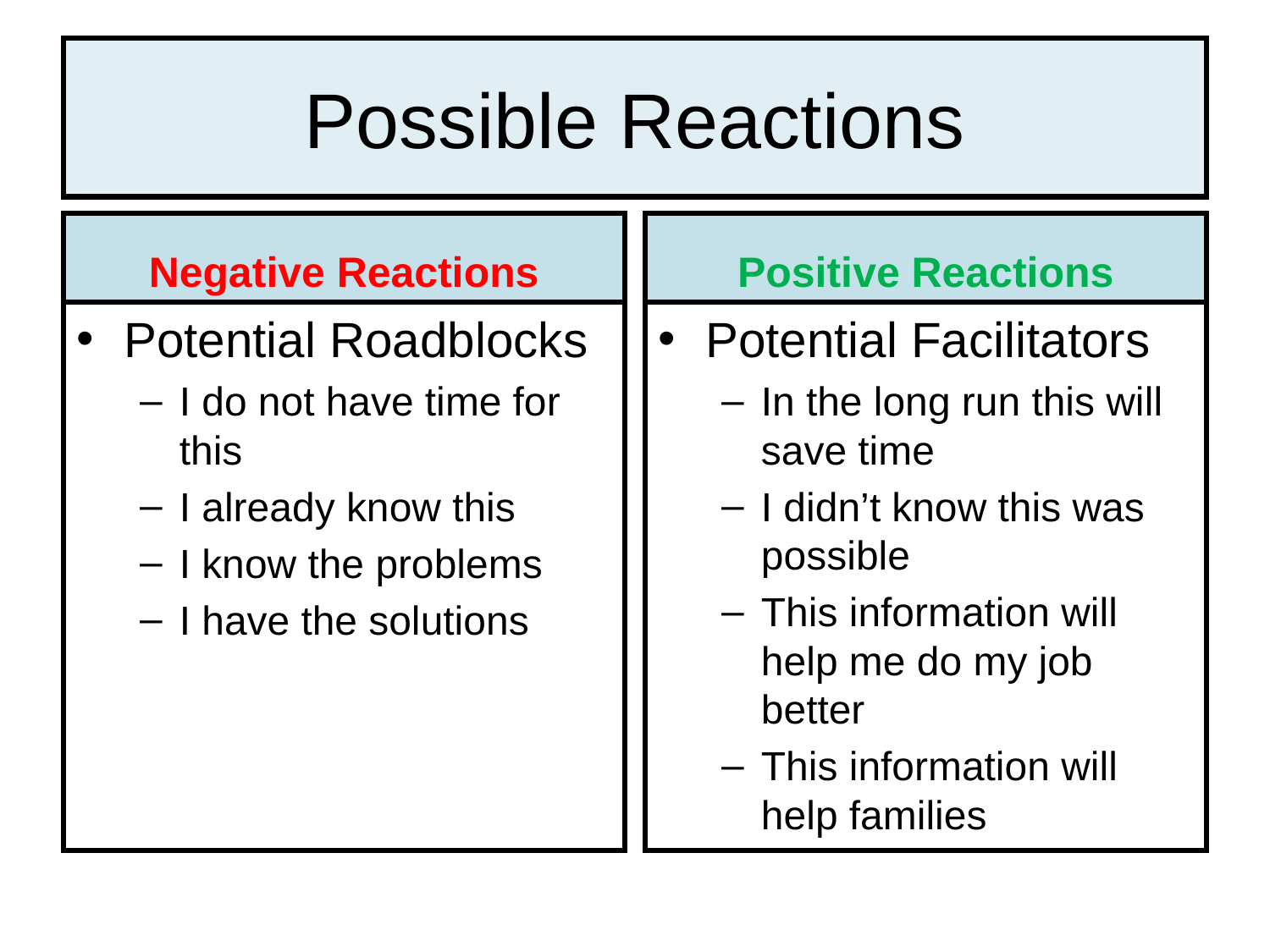

# Possible Reactions
Negative Reactions
Positive Reactions
Potential Roadblocks
I do not have time for this
I already know this
I know the problems
I have the solutions
Potential Facilitators
In the long run this will save time
I didn’t know this was possible
This information will help me do my job better
This information will help families